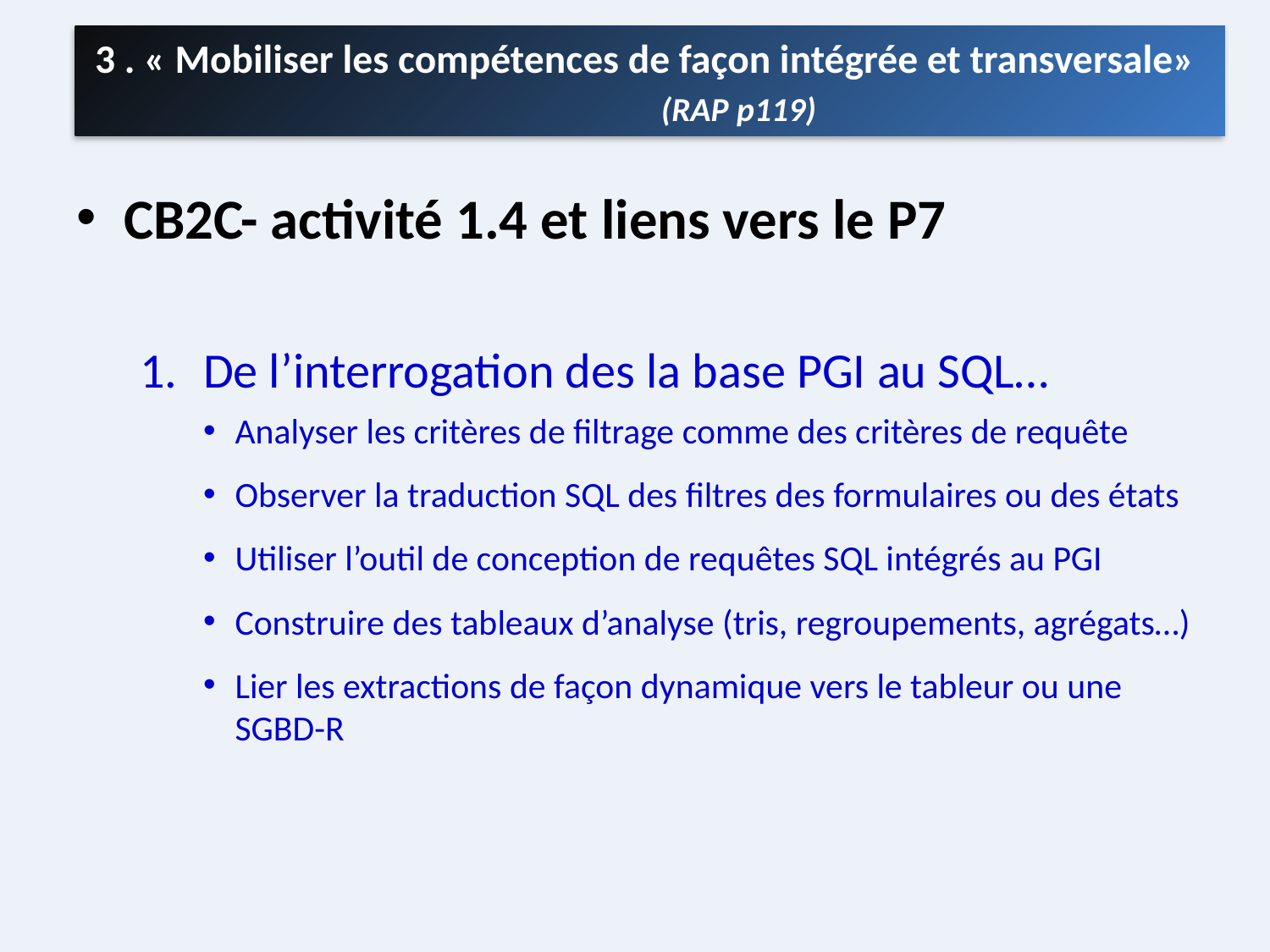

3 . « Mobiliser les compétences de façon intégrée et transversale» 	(RAP p119)
CB2C- activité 1.4 et liens vers le P7

De l’interrogation des la base PGI au SQL…
Analyser les critères de filtrage comme des critères de requête
Observer la traduction SQL des filtres des formulaires ou des états
Utiliser l’outil de conception de requêtes SQL intégrés au PGI
Construire des tableaux d’analyse (tris, regroupements, agrégats…)
Lier les extractions de façon dynamique vers le tableur ou une SGBD-R